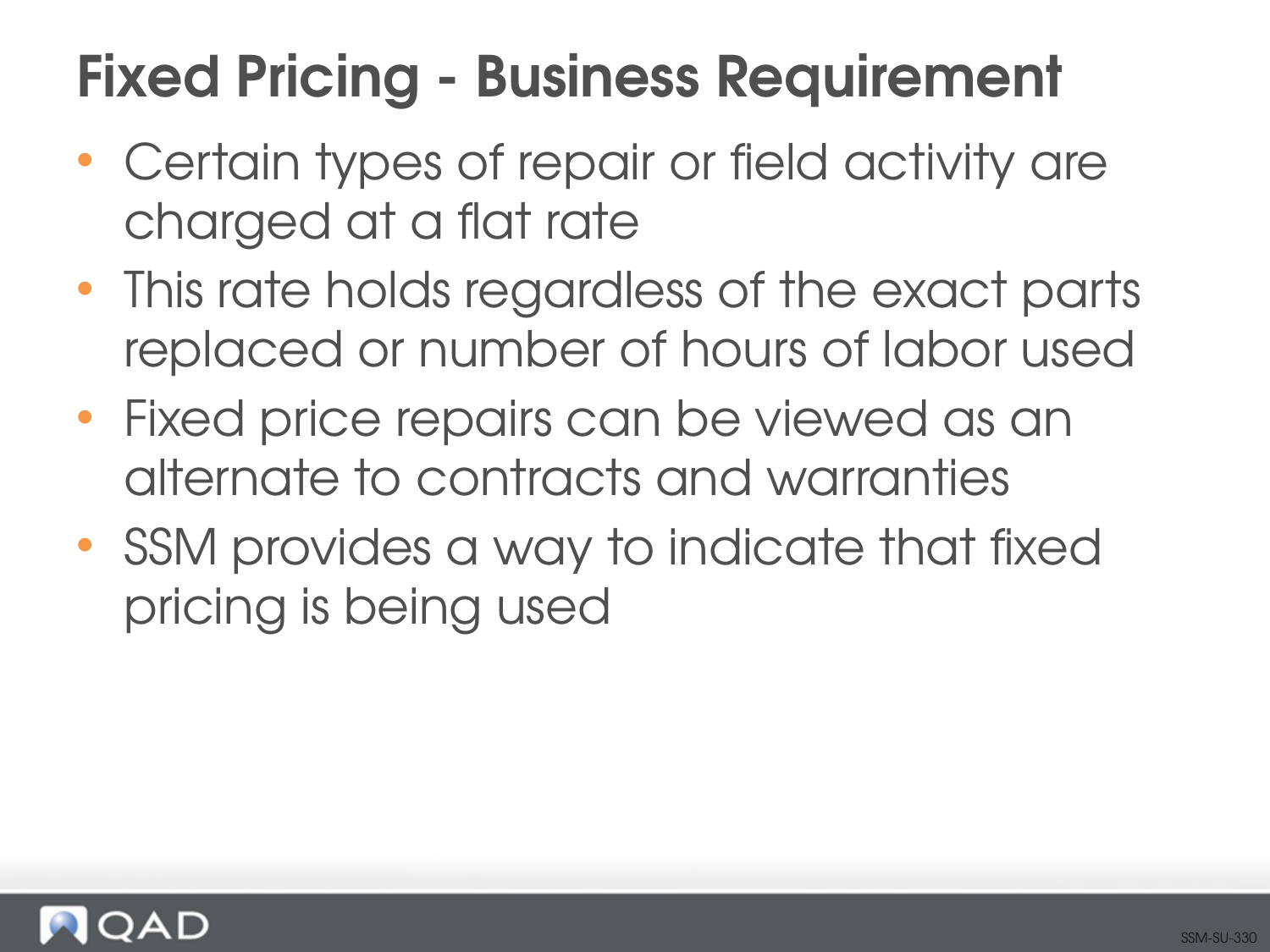

# Fixed Pricing - Business Requirement
Certain types of repair or field activity are charged at a flat rate
This rate holds regardless of the exact parts replaced or number of hours of labor used
Fixed price repairs can be viewed as an alternate to contracts and warranties
SSM provides a way to indicate that fixed pricing is being used

SSM-SU-330